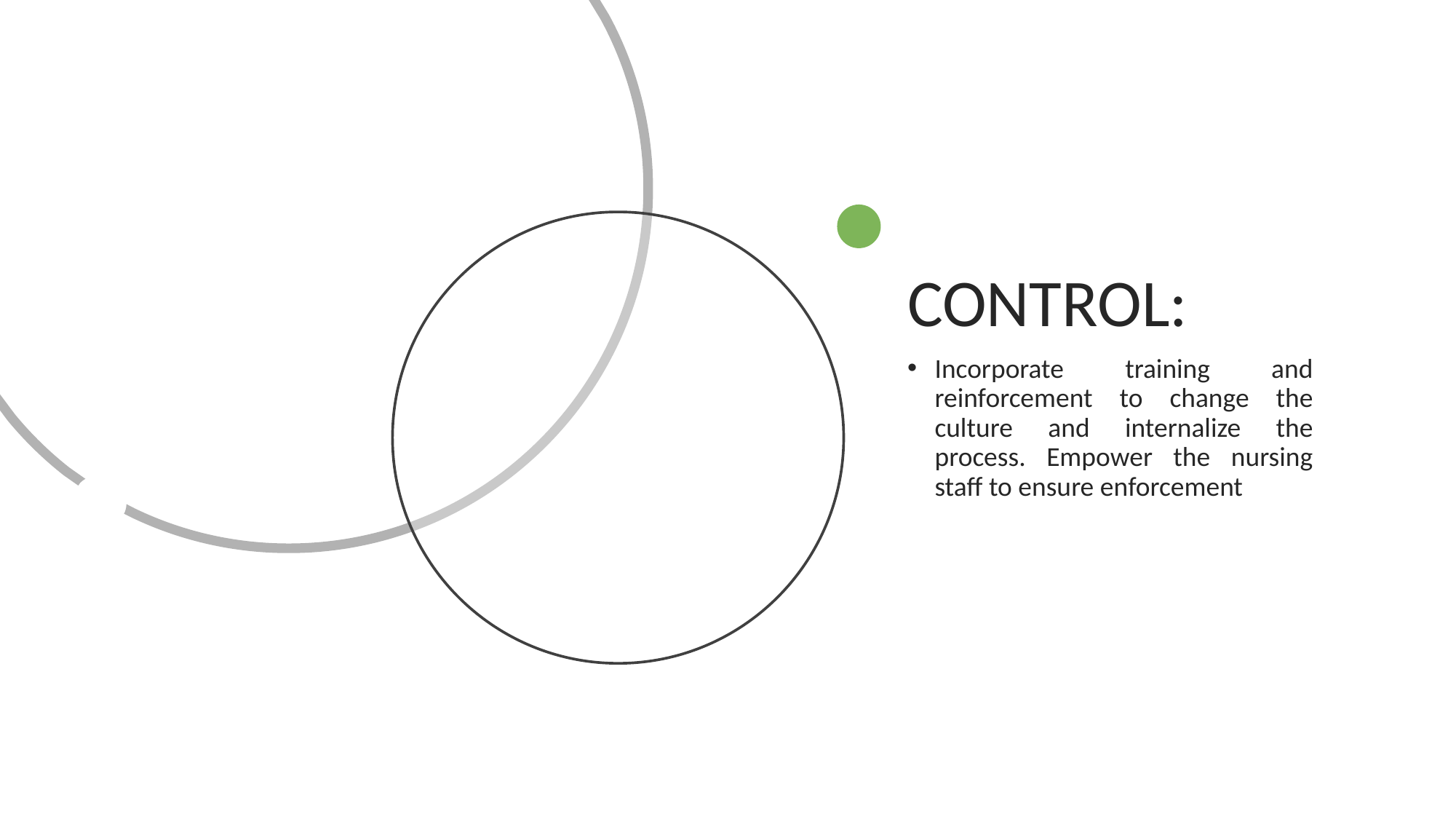

# CONTROL:

Incorporate training and reinforcement to change the culture and internalize the process. Empower the nursing staff to ensure enforcement